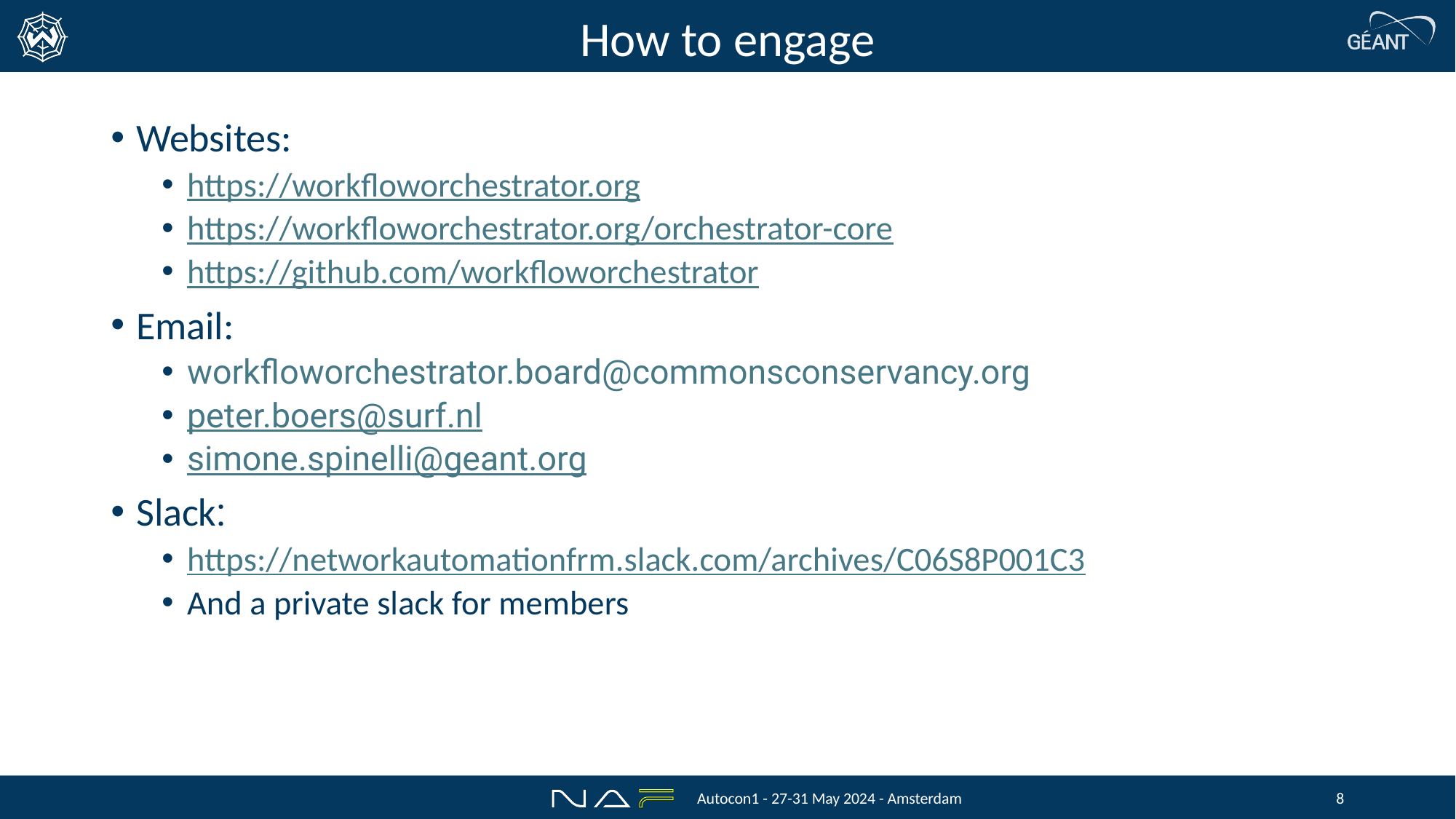

# How to engage
Websites:
https://workfloworchestrator.org
https://workfloworchestrator.org/orchestrator-core
https://github.com/workfloworchestrator
Email:
workfloworchestrator.board@commonsconservancy.org
peter.boers@surf.nl
simone.spinelli@geant.org
Slack:
https://networkautomationfrm.slack.com/archives/C06S8P001C3
And a private slack for members
Autocon1 - 27-31 May 2024 - Amsterdam
8